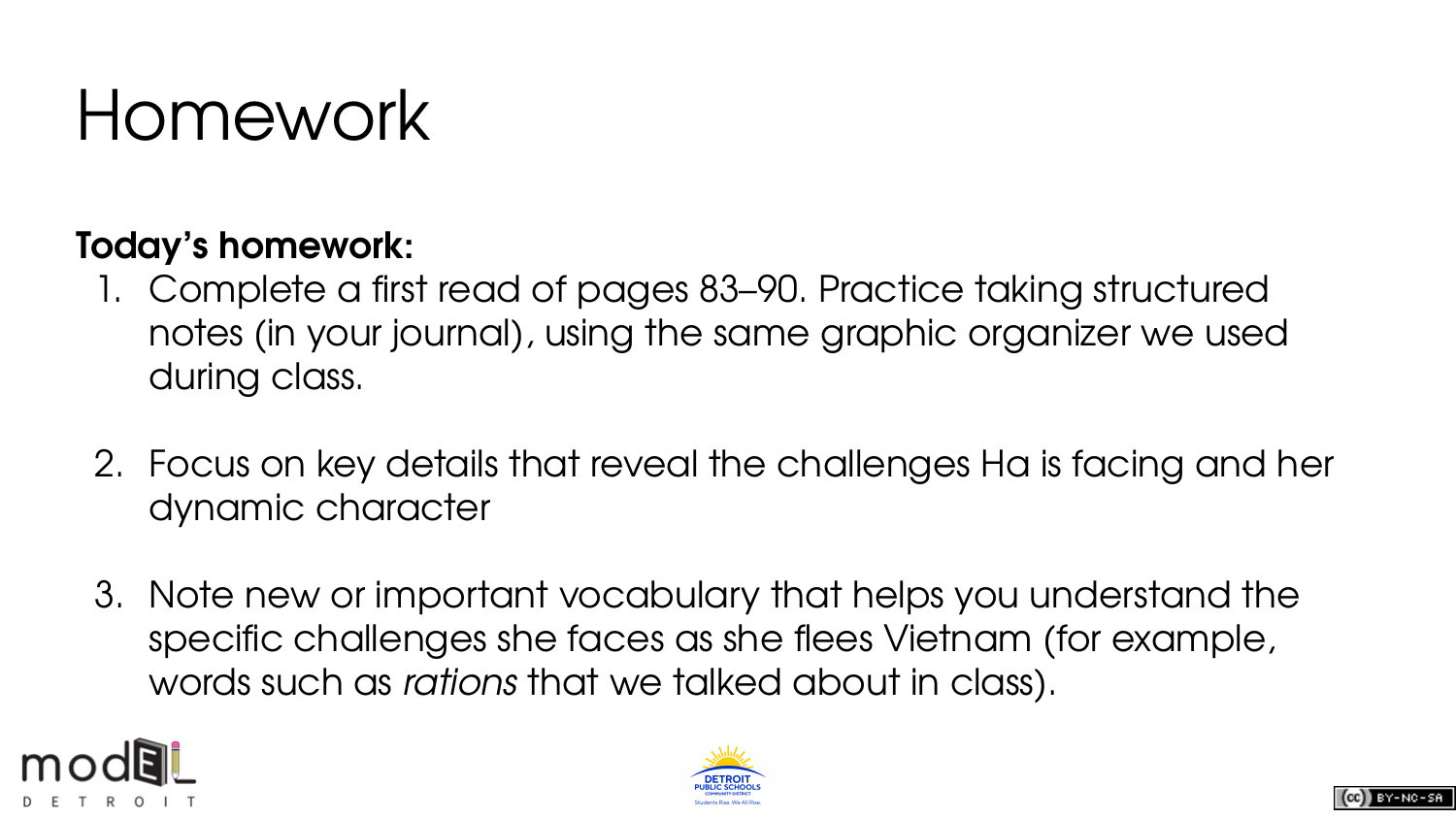

# Homework
Today’s homework:
Complete a first read of pages 83–90. Practice taking structured notes (in your journal), using the same graphic organizer we used during class.

Focus on key details that reveal the challenges Ha is facing and her dynamic character

Note new or important vocabulary that helps you understand the specific challenges she faces as she flees Vietnam (for example, words such as rations that we talked about in class).